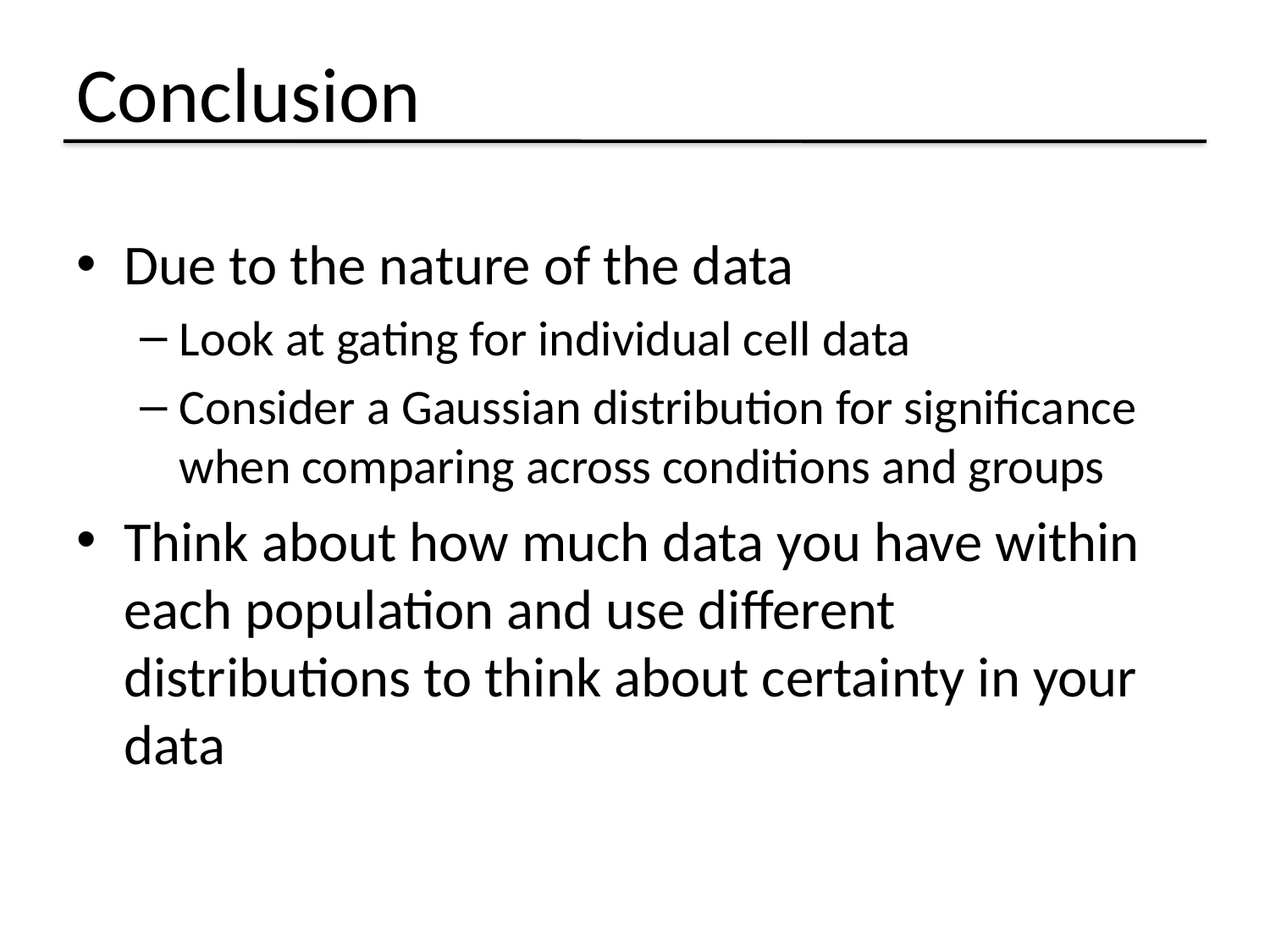

# Conclusion
Due to the nature of the data
Look at gating for individual cell data
Consider a Gaussian distribution for significance when comparing across conditions and groups
Think about how much data you have within each population and use different distributions to think about certainty in your data